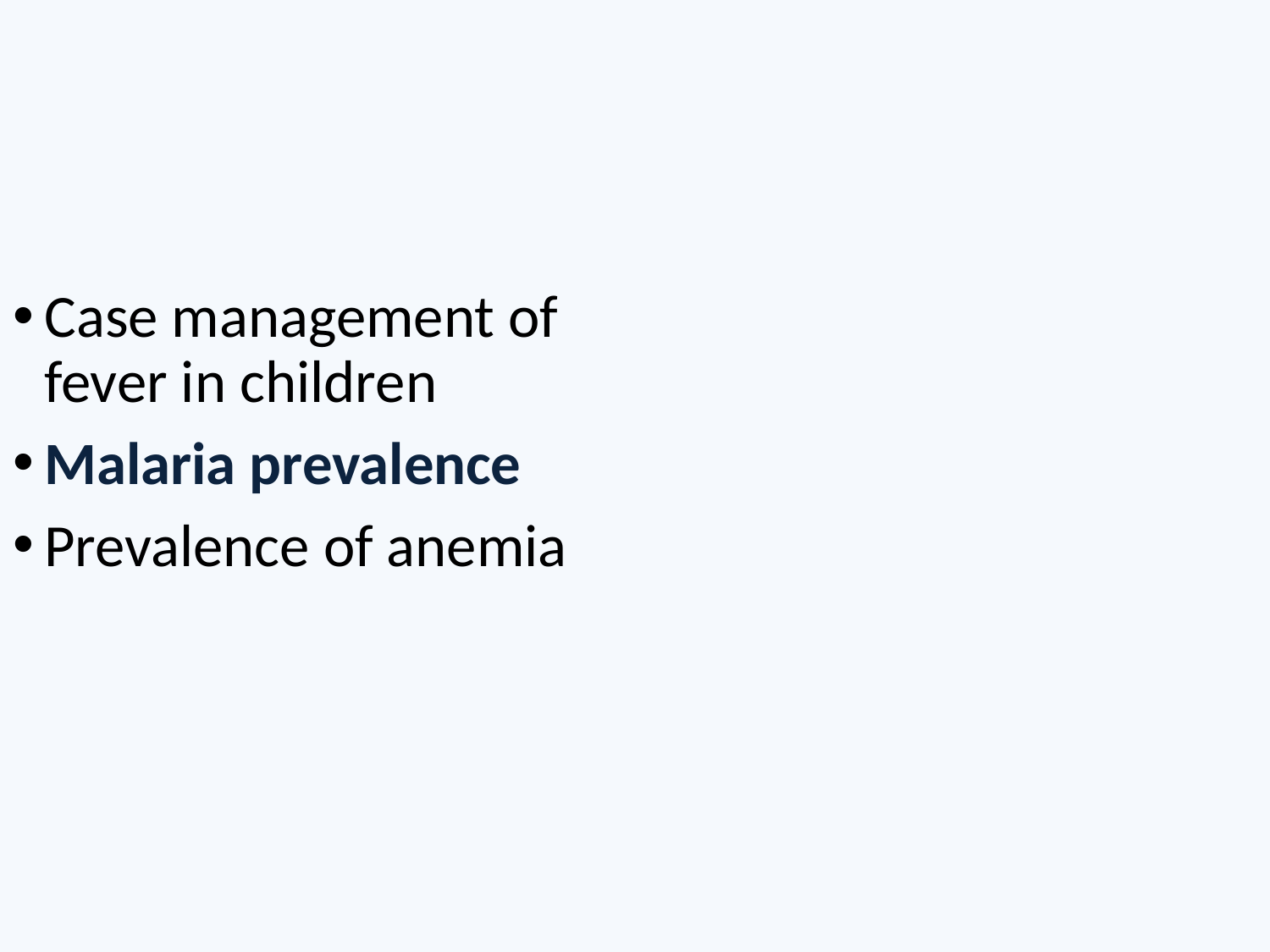

Case management of fever in children
Malaria prevalence
Prevalence of anemia